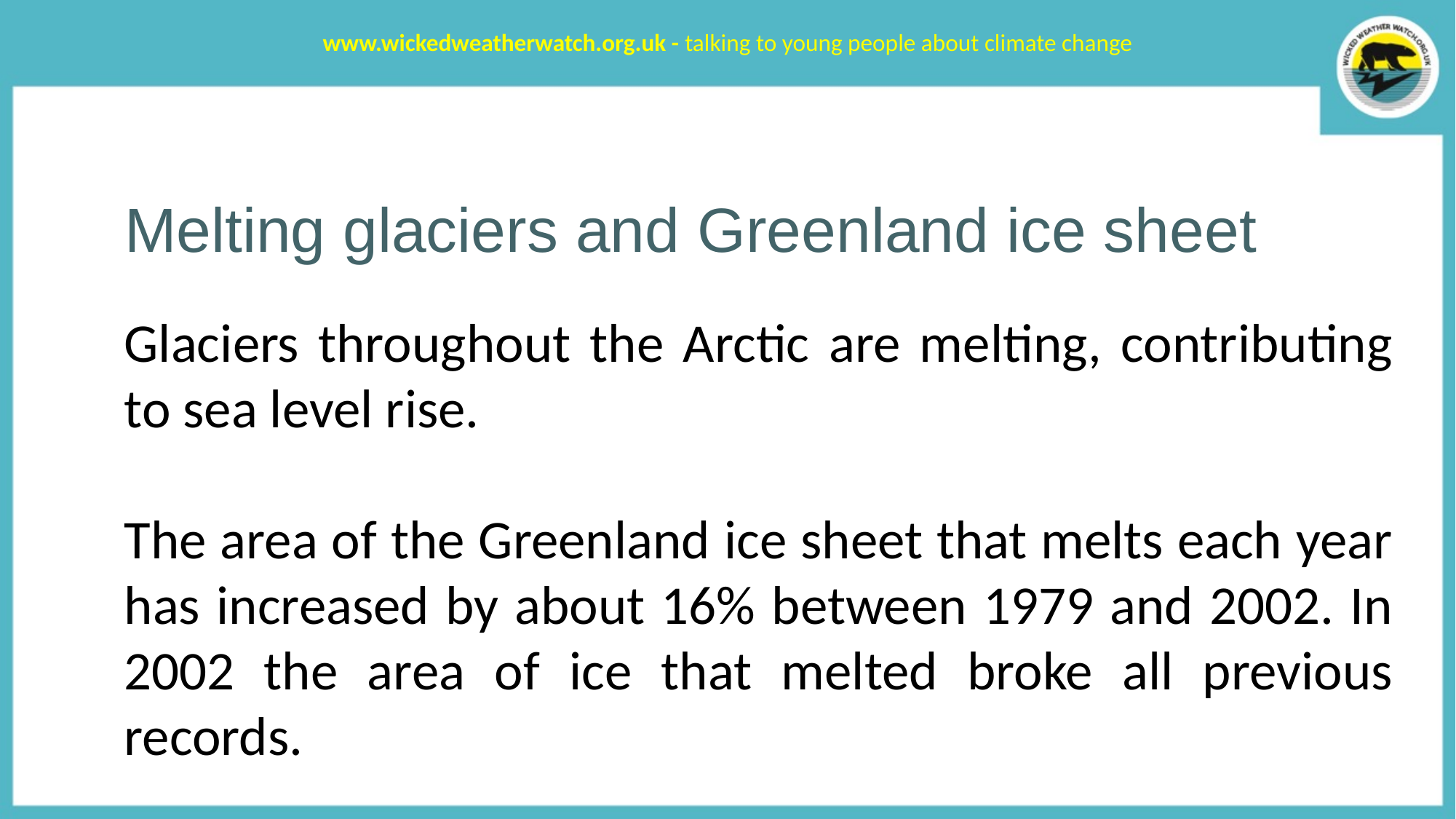

www.wickedweatherwatch.org.uk - talking to young people about climate change
# Melting glaciers and Greenland ice sheet
Glaciers throughout the Arctic are melting, contributing to sea level rise.

The area of the Greenland ice sheet that melts each year has increased by about 16% between 1979 and 2002. In 2002 the area of ice that melted broke all previous records.